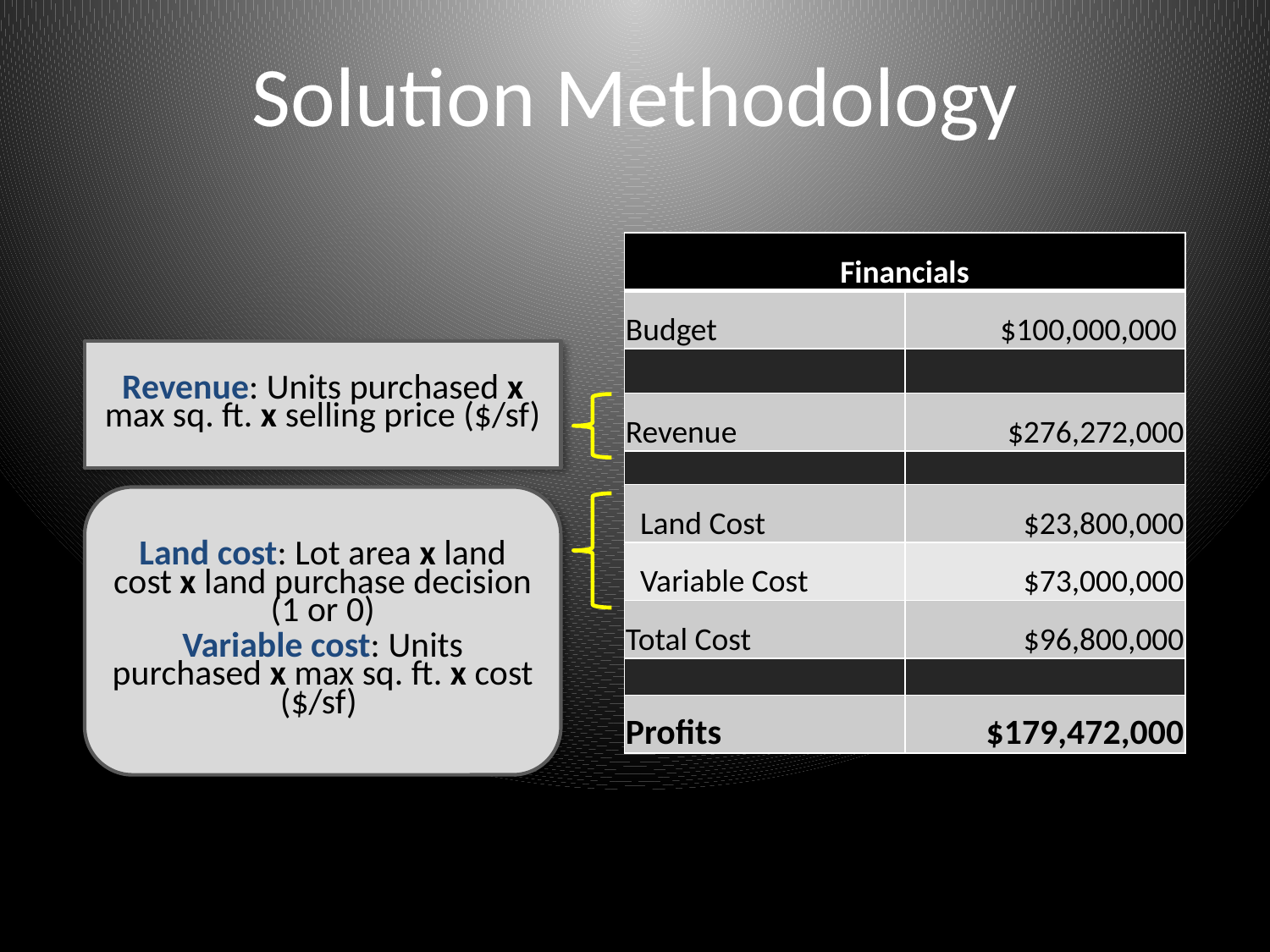

# Solution Methodology
| Financials |  |
| --- | --- |
| Budget | $100,000,000 |
|  |  |
| Revenue | $276,272,000 |
|  |  |
| Land Cost | $23,800,000 |
| Variable Cost | $73,000,000 |
| Total Cost | $96,800,000 |
|  |  |
| Profits | $179,472,000 |
Revenue: Units purchased x max sq. ft. x selling price ($/sf)

Land cost: Lot area x land cost x land purchase decision (1 or 0)
Variable cost: Units purchased x max sq. ft. x cost ($/sf)